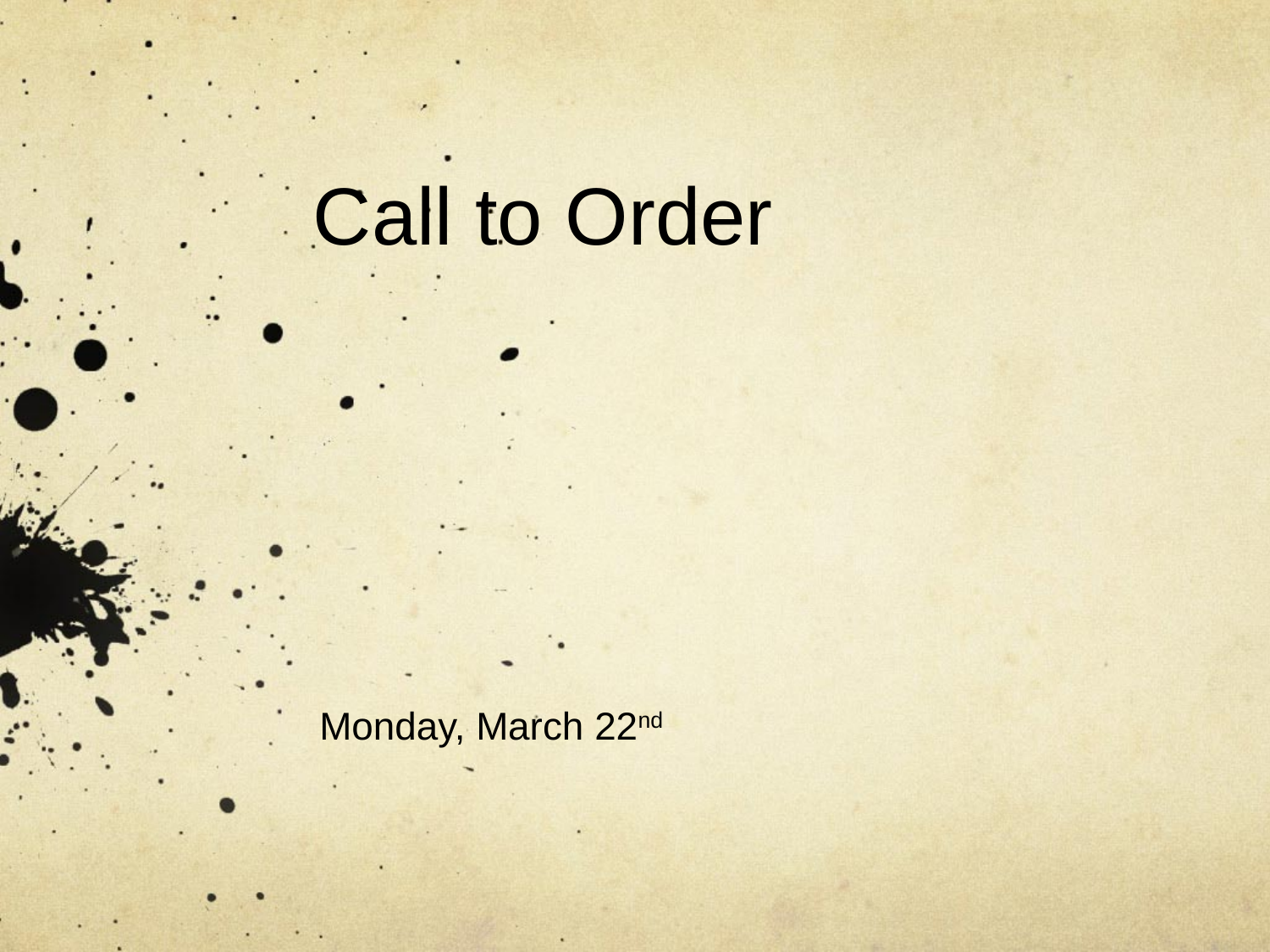

# Call to Order
Monday, March 22nd